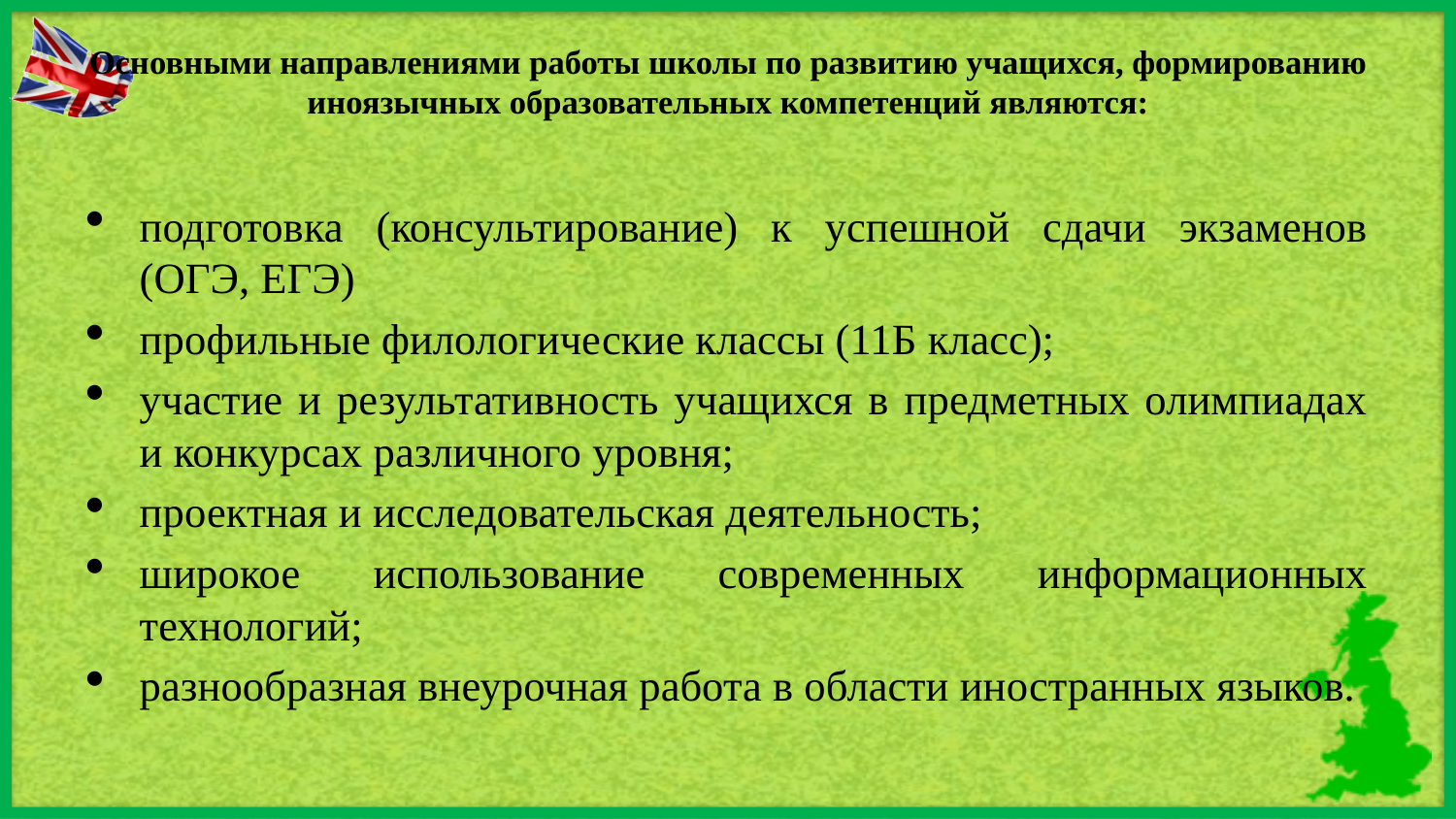

# Основными направлениями работы школы по развитию учащихся, формированию иноязычных образовательных компетенций являются:
подготовка (консультирование) к успешной сдачи экзаменов (ОГЭ, ЕГЭ)
профильные филологические классы (11Б класс);
участие и результативность учащихся в предметных олимпиадах и конкурсах различного уровня;
проектная и исследовательская деятельность;
широкое использование современных информационных технологий;
разнообразная внеурочная работа в области иностранных языков.